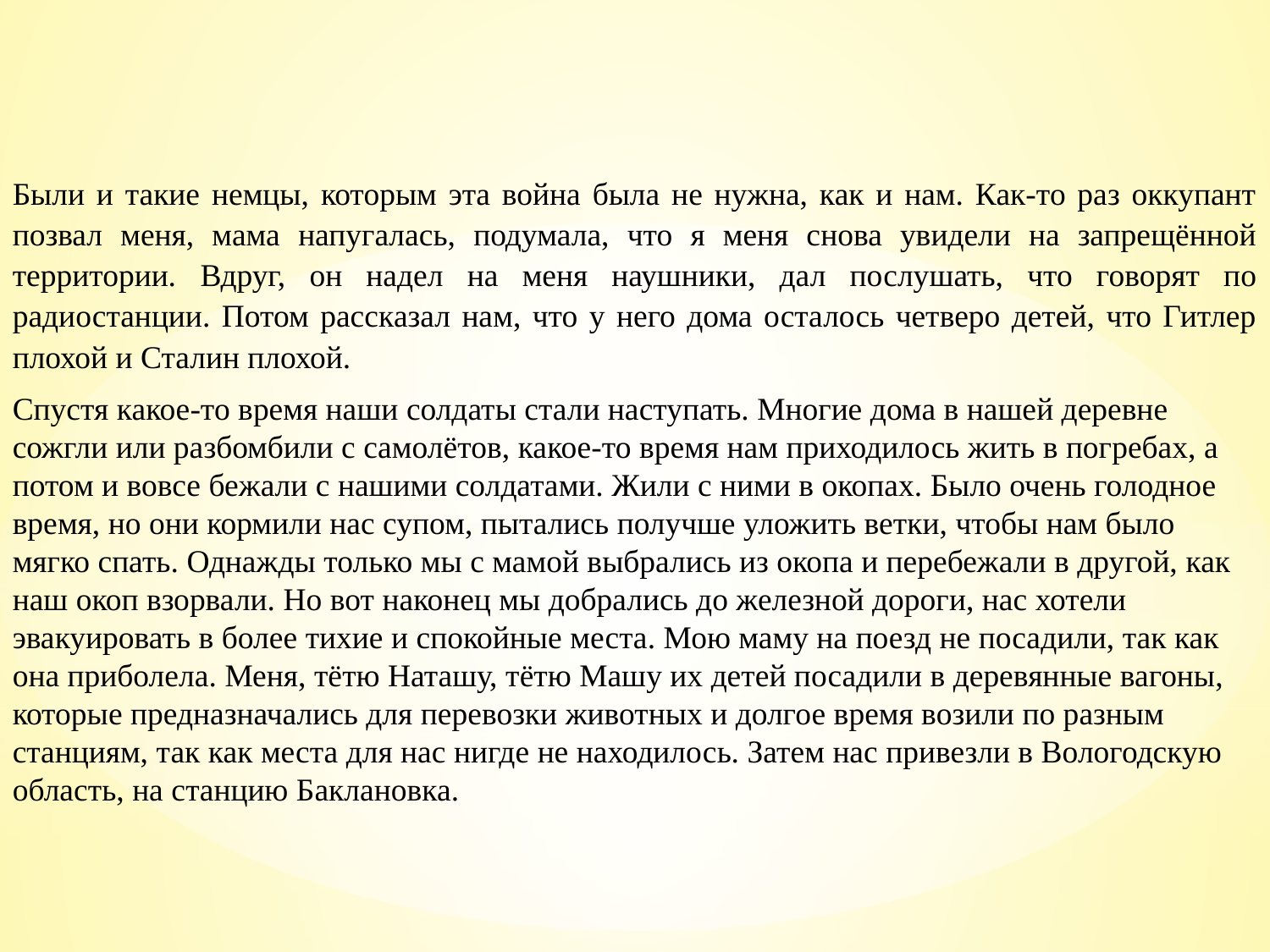

Были и такие немцы, которым эта война была не нужна, как и нам. Как-то раз оккупант позвал меня, мама напугалась, подумала, что я меня снова увидели на запрещённой территории. Вдруг, он надел на меня наушники, дал послушать, что говорят по радиостанции. Потом рассказал нам, что у него дома осталось четверо детей, что Гитлер плохой и Сталин плохой.
Спустя какое-то время наши солдаты стали наступать. Многие дома в нашей деревне сожгли или разбомбили с самолётов, какое-то время нам приходилось жить в погребах, а потом и вовсе бежали с нашими солдатами. Жили с ними в окопах. Было очень голодное время, но они кормили нас супом, пытались получше уложить ветки, чтобы нам было мягко спать. Однажды только мы с мамой выбрались из окопа и перебежали в другой, как наш окоп взорвали. Но вот наконец мы добрались до железной дороги, нас хотели эвакуировать в более тихие и спокойные места. Мою маму на поезд не посадили, так как она приболела. Меня, тётю Наташу, тётю Машу их детей посадили в деревянные вагоны, которые предназначались для перевозки животных и долгое время возили по разным станциям, так как места для нас нигде не находилось. Затем нас привезли в Вологодскую область, на станцию Баклановка.